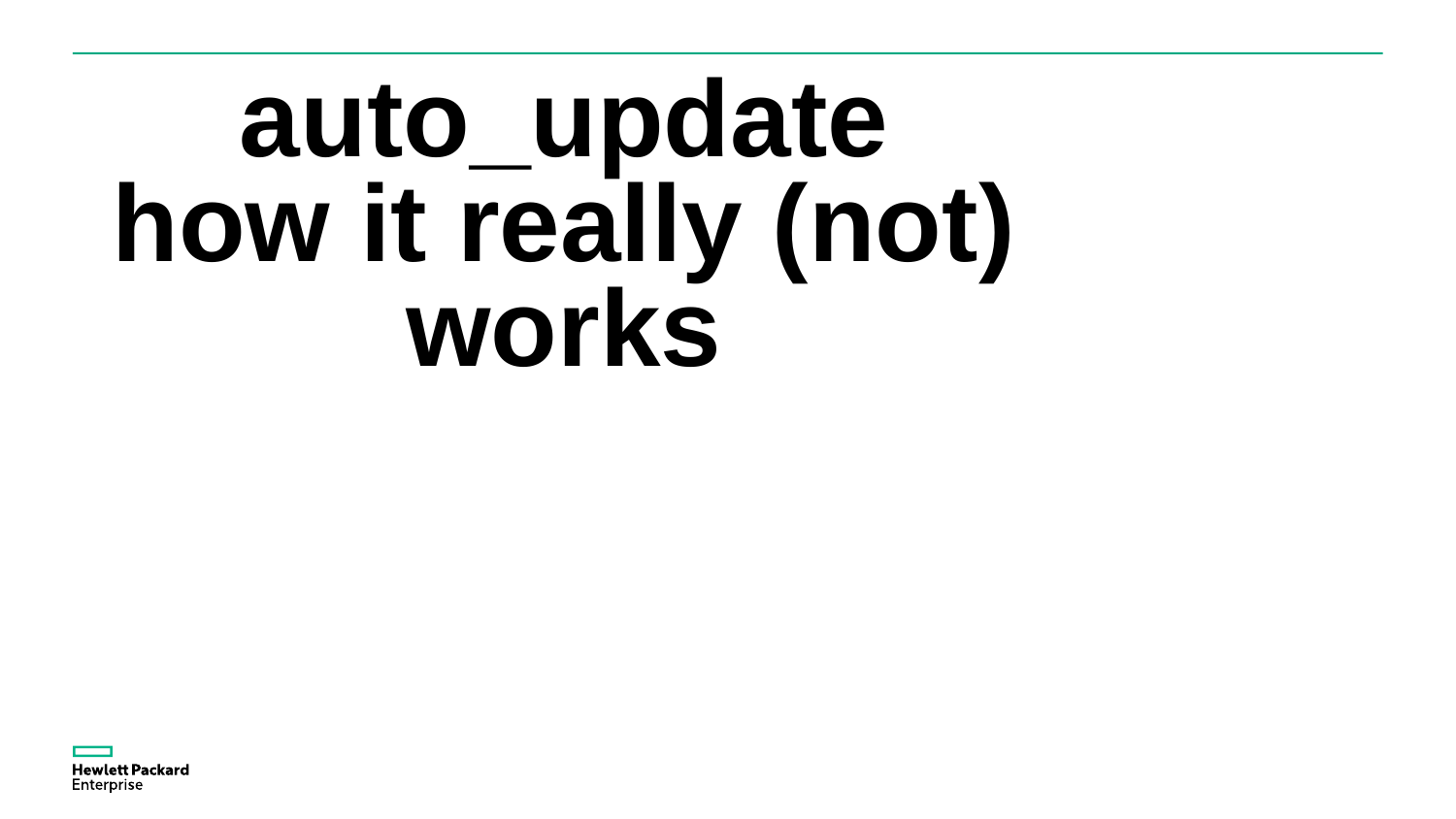

# auto_update how it really (not) works